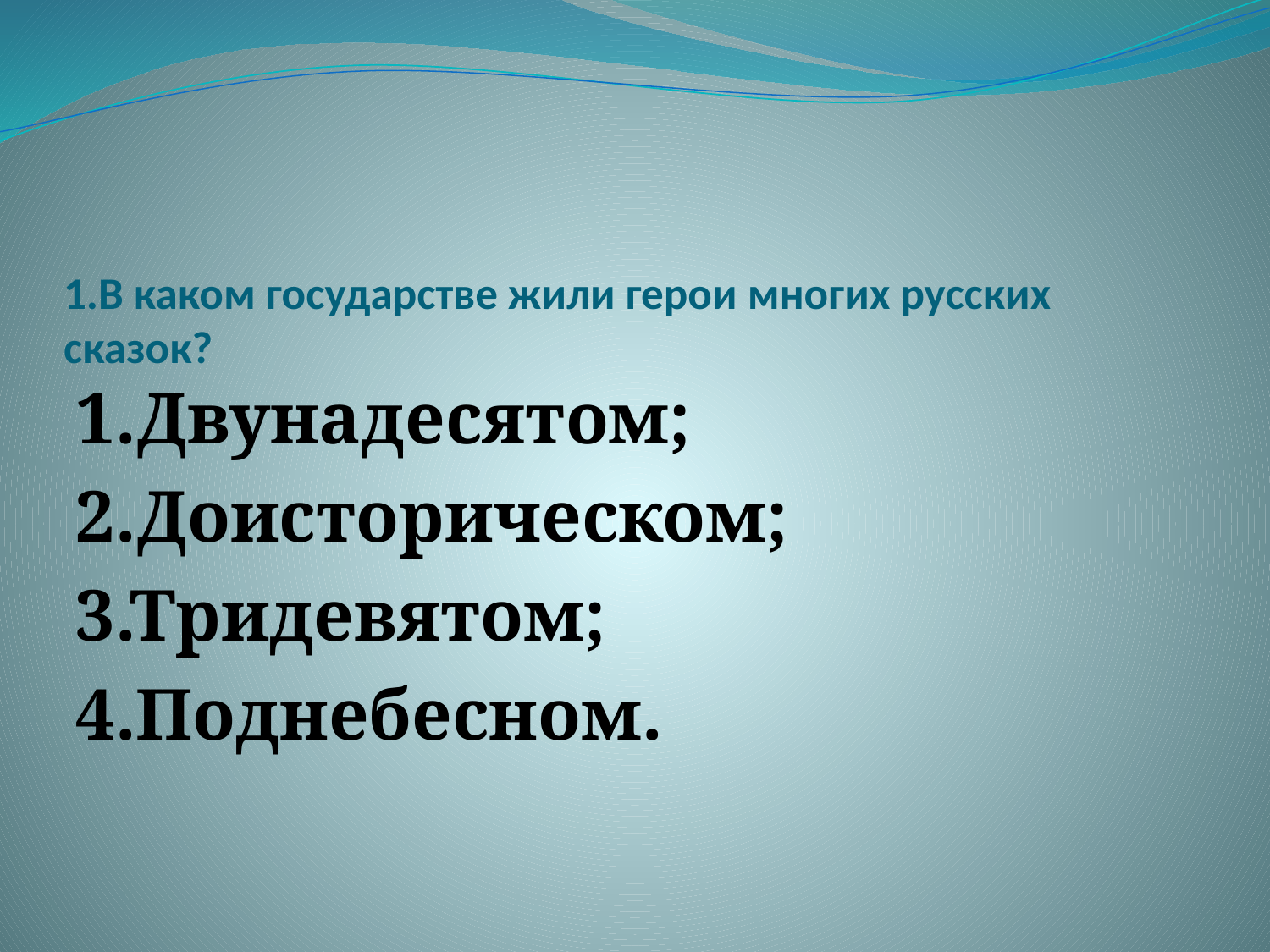

# 1.В каком государстве жили герои многих русских сказок?
1.Двунадесятом;
2.Доисторическом;
3.Тридевятом;
4.Поднебесном.